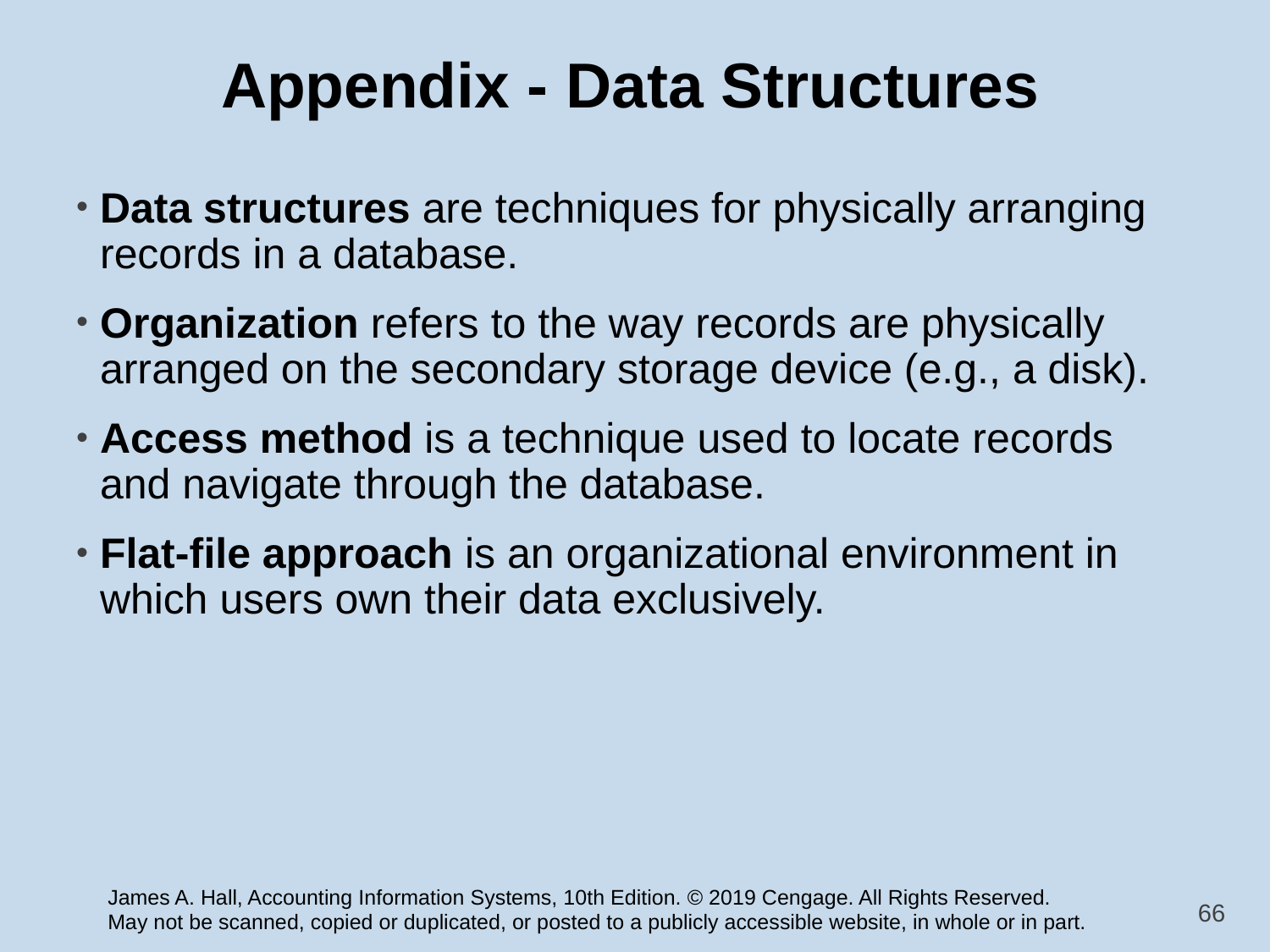

# Appendix - Data Structures
Data structures are techniques for physically arranging records in a database.
Organization refers to the way records are physically arranged on the secondary storage device (e.g., a disk).
Access method is a technique used to locate records and navigate through the database.
Flat-file approach is an organizational environment in which users own their data exclusively.

66